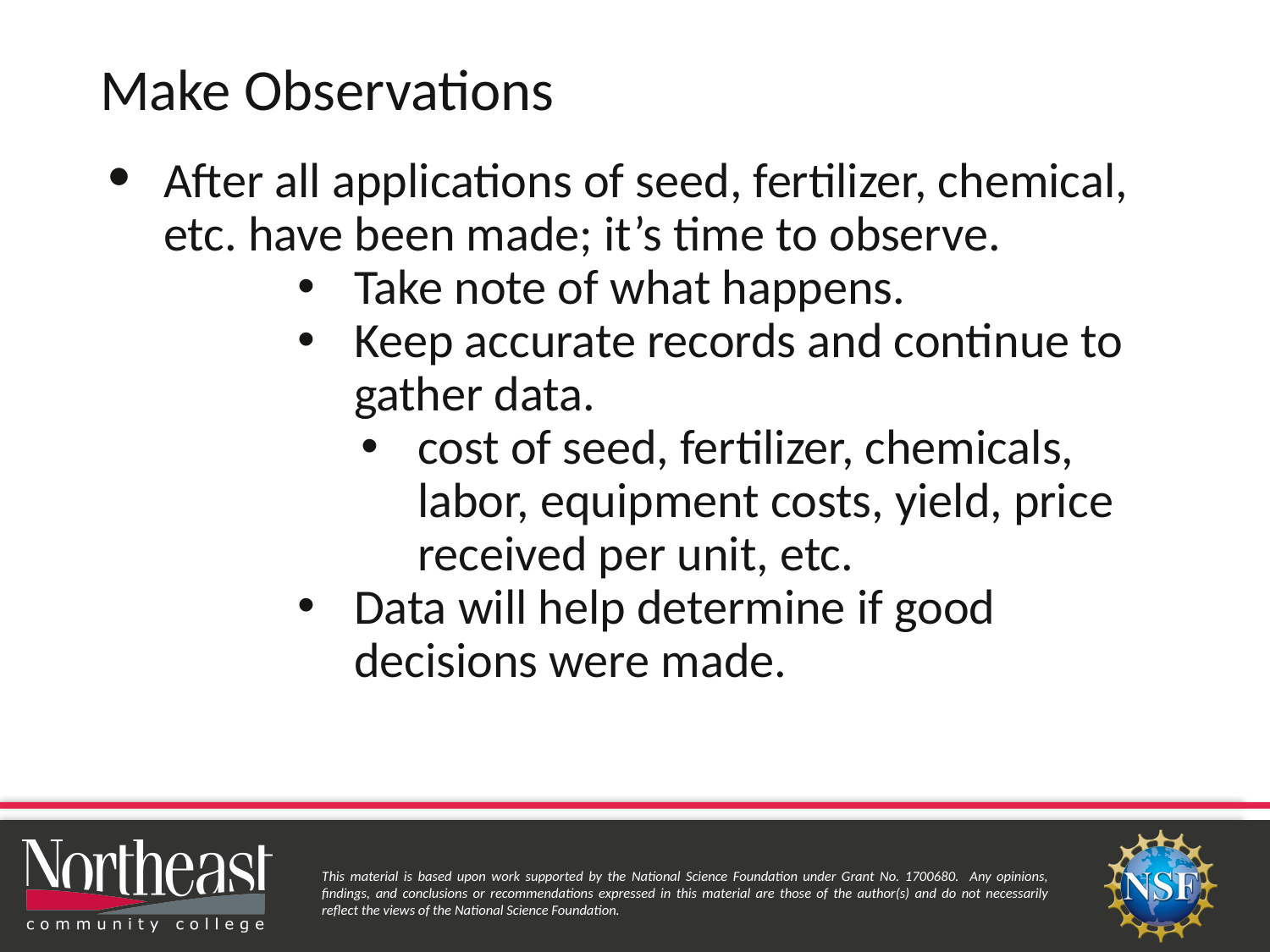

# Make Observations
After all applications of seed, fertilizer, chemical, etc. have been made; it’s time to observe.
Take note of what happens.
Keep accurate records and continue to gather data.
cost of seed, fertilizer, chemicals, labor, equipment costs, yield, price received per unit, etc.
Data will help determine if good decisions were made.